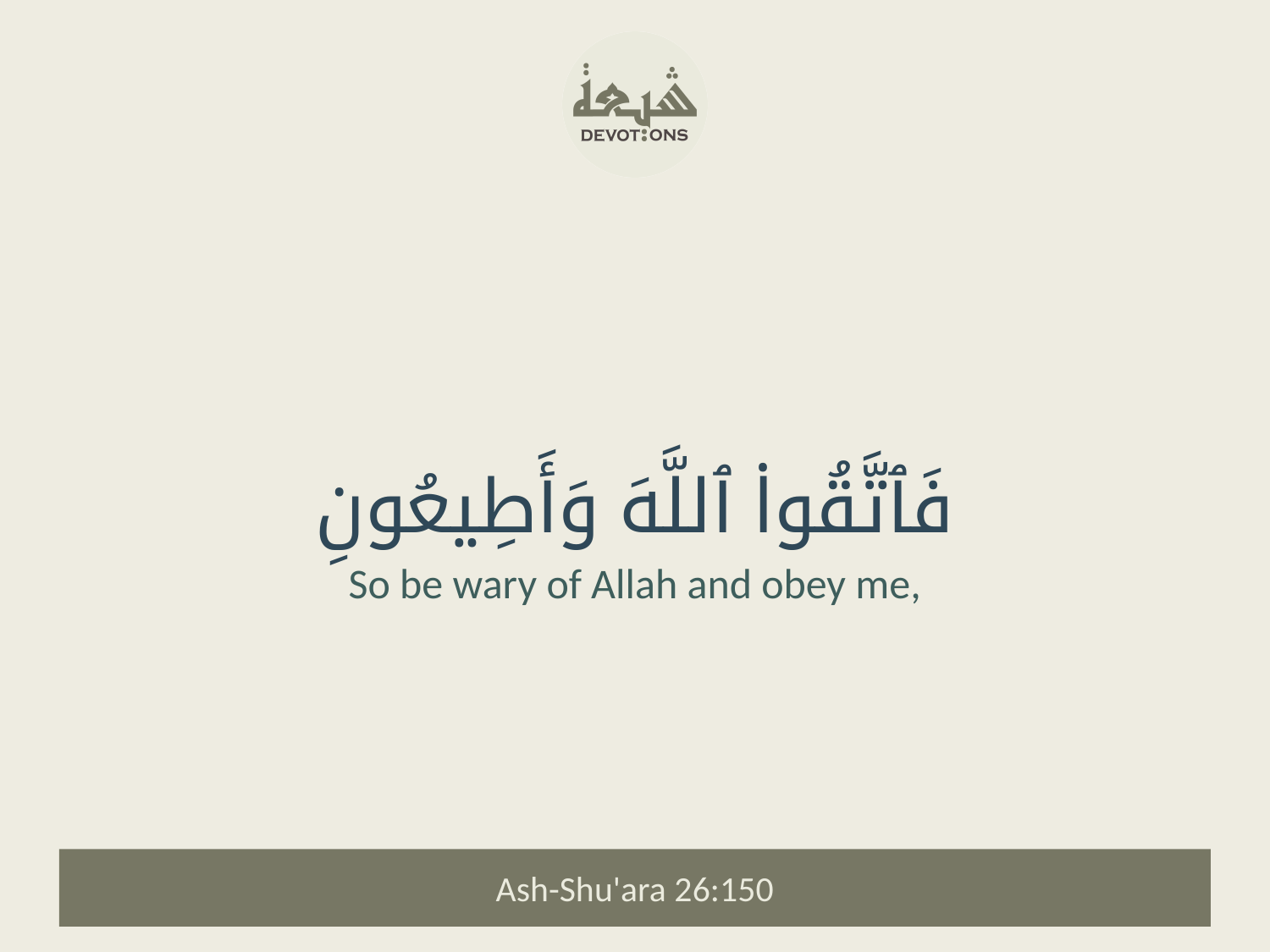

فَٱتَّقُوا۟ ٱللَّهَ وَأَطِيعُونِ
So be wary of Allah and obey me,
Ash-Shu'ara 26:150